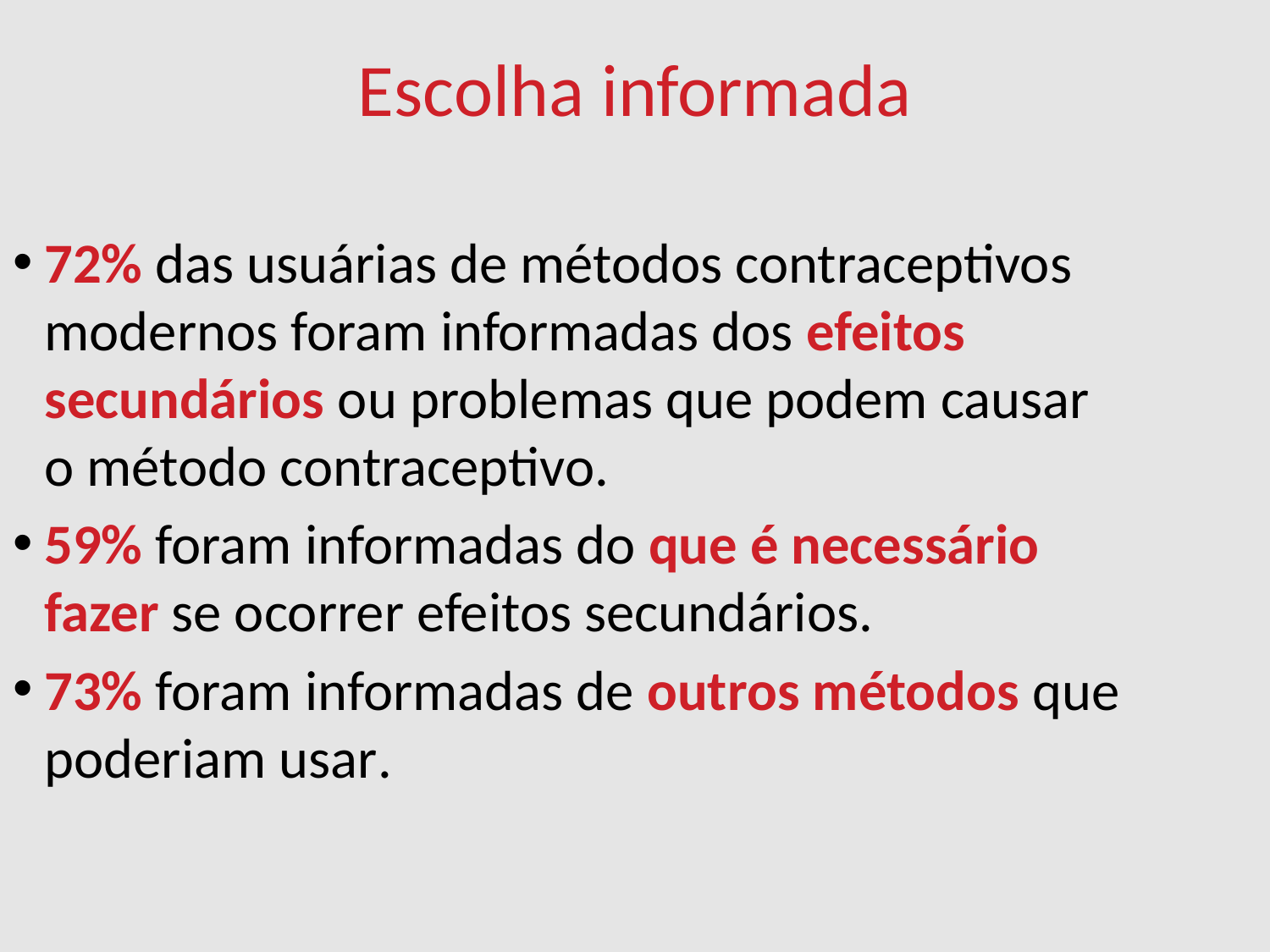

Escolha informada
72% das usuárias de métodos contraceptivos modernos foram informadas dos efeitos secundários ou problemas que podem causar o método contraceptivo.
59% foram informadas do que é necessário fazer se ocorrer efeitos secundários.
73% foram informadas de outros métodos que poderiam usar.